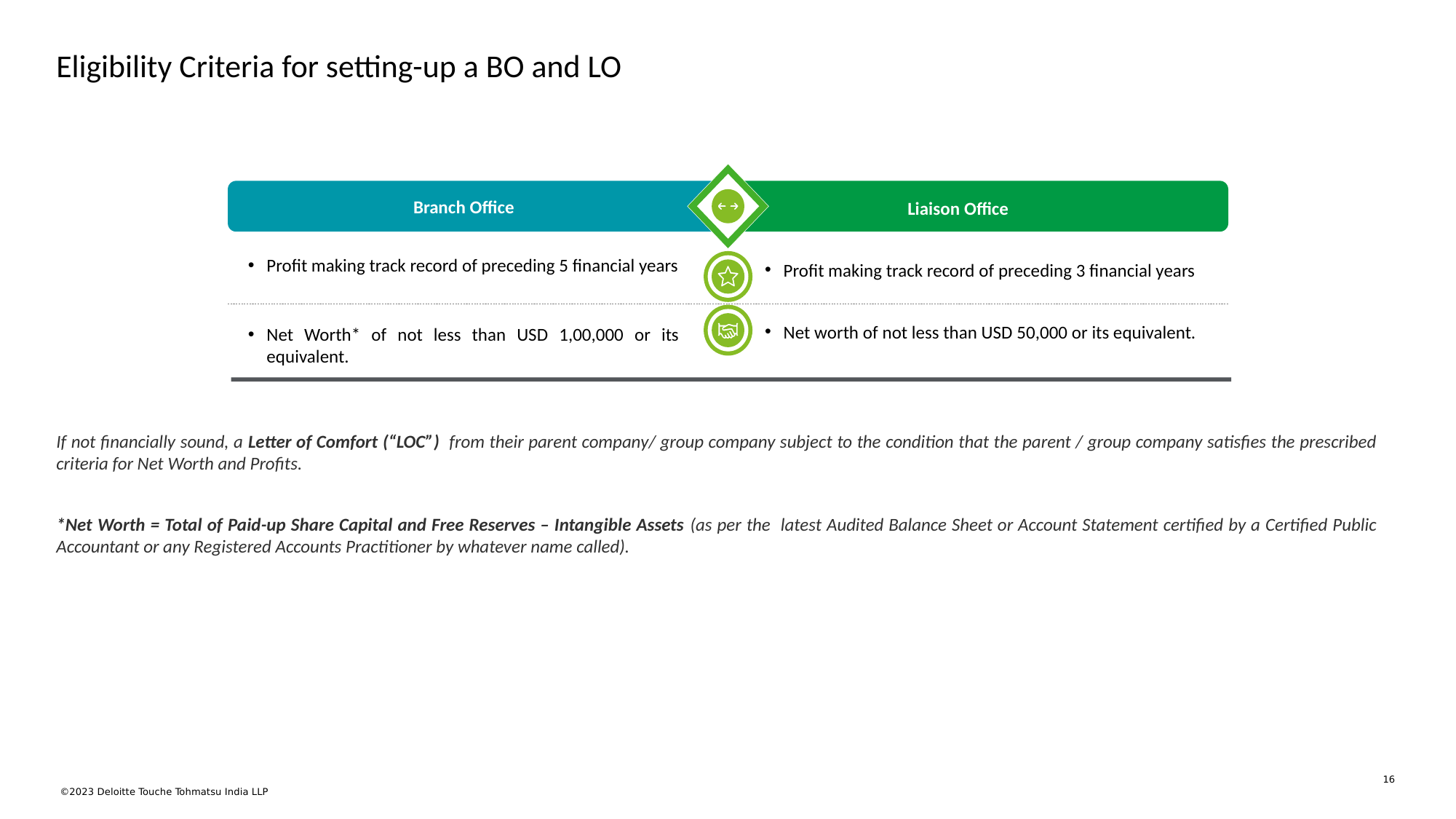

# Eligibility Criteria for setting-up a BO and LO

Branch Office
Liaison Office

Profit making track record of preceding 5 financial years

Net worth of not less than USD 50,000 or its equivalent.
Net Worth* of not less than USD 1,00,000 or its equivalent.

Profit making track record of preceding 3 financial years
If not financially sound, a Letter of Comfort (“LOC”)  from their parent company/ group company subject to the condition that the parent / group company satisfies the prescribed criteria for Net Worth and Profits.

*Net Worth = Total of Paid-up Share Capital and Free Reserves – Intangible Assets (as per the  latest Audited Balance Sheet or Account Statement certified by a Certified Public Accountant or any Registered Accounts Practitioner by whatever name called).